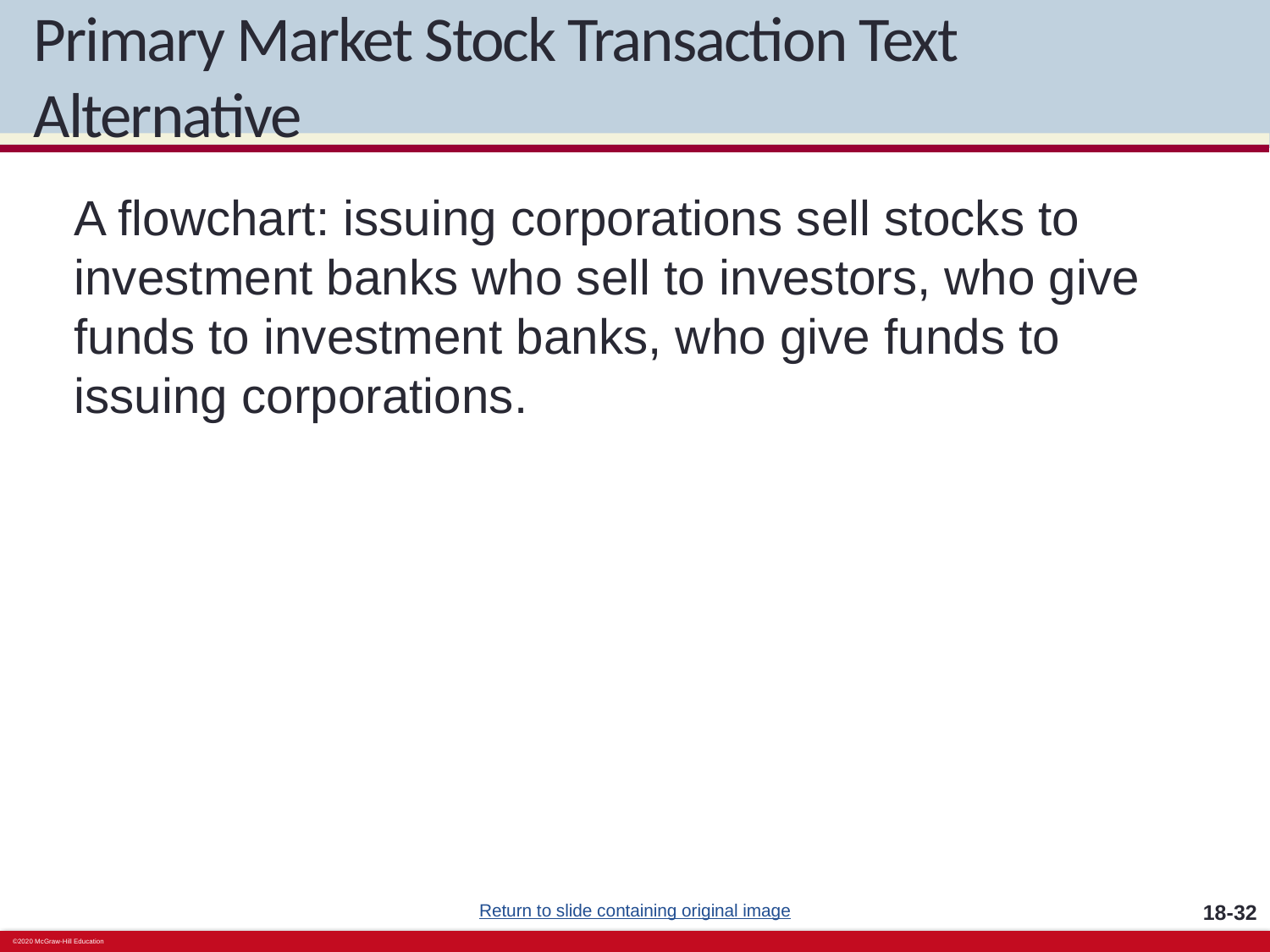

# Primary Market Stock Transaction Text Alternative
A flowchart: issuing corporations sell stocks to investment banks who sell to investors, who give funds to investment banks, who give funds to issuing corporations.
Return to slide containing original image